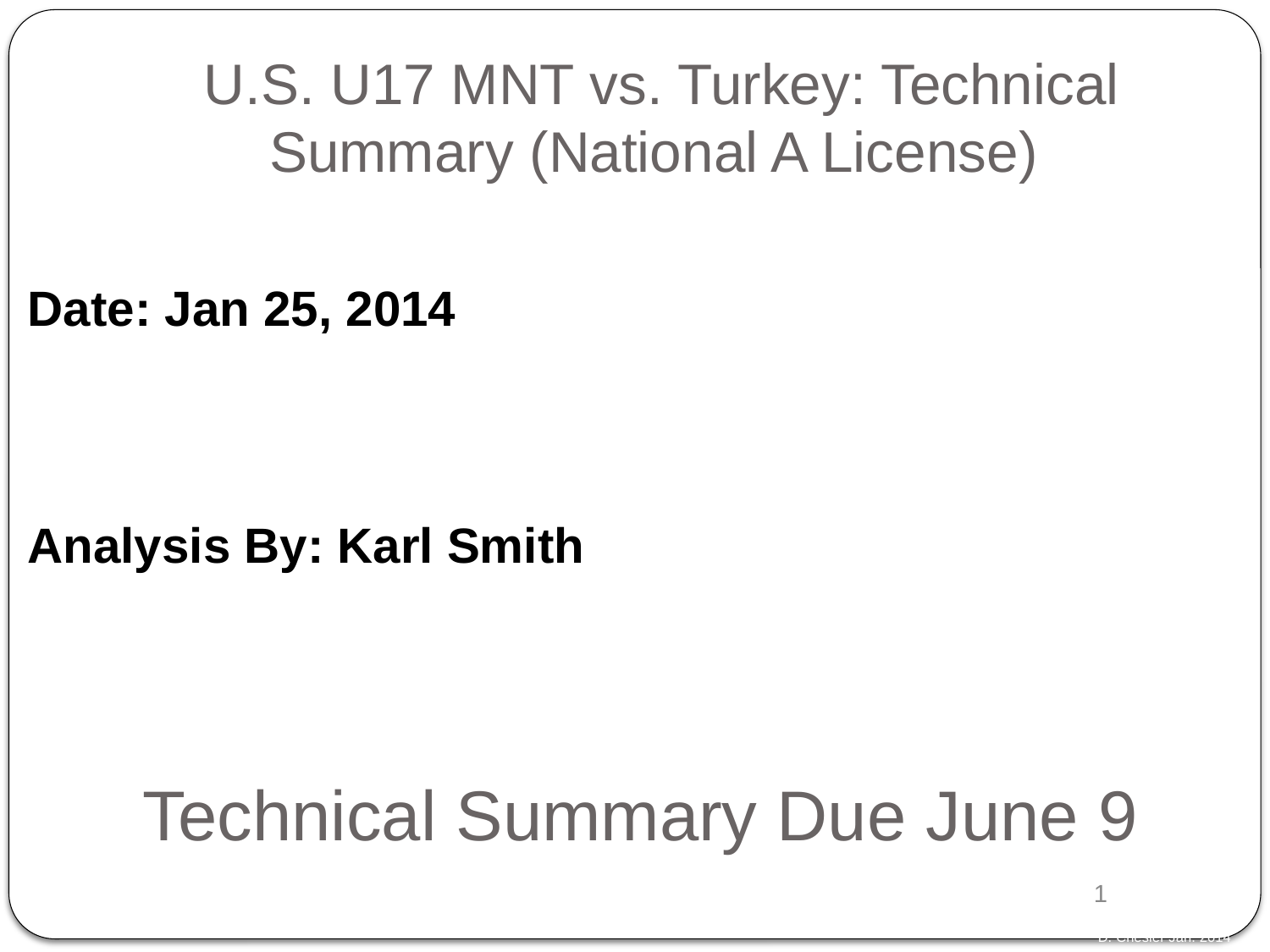

# U.S. U17 MNT vs. Turkey: Technical Summary (National A License)

Date: Jan 25, 2014

Analysis By: Karl Smith
Technical Summary Due June 9
1
D. Chesler Jan. 2014